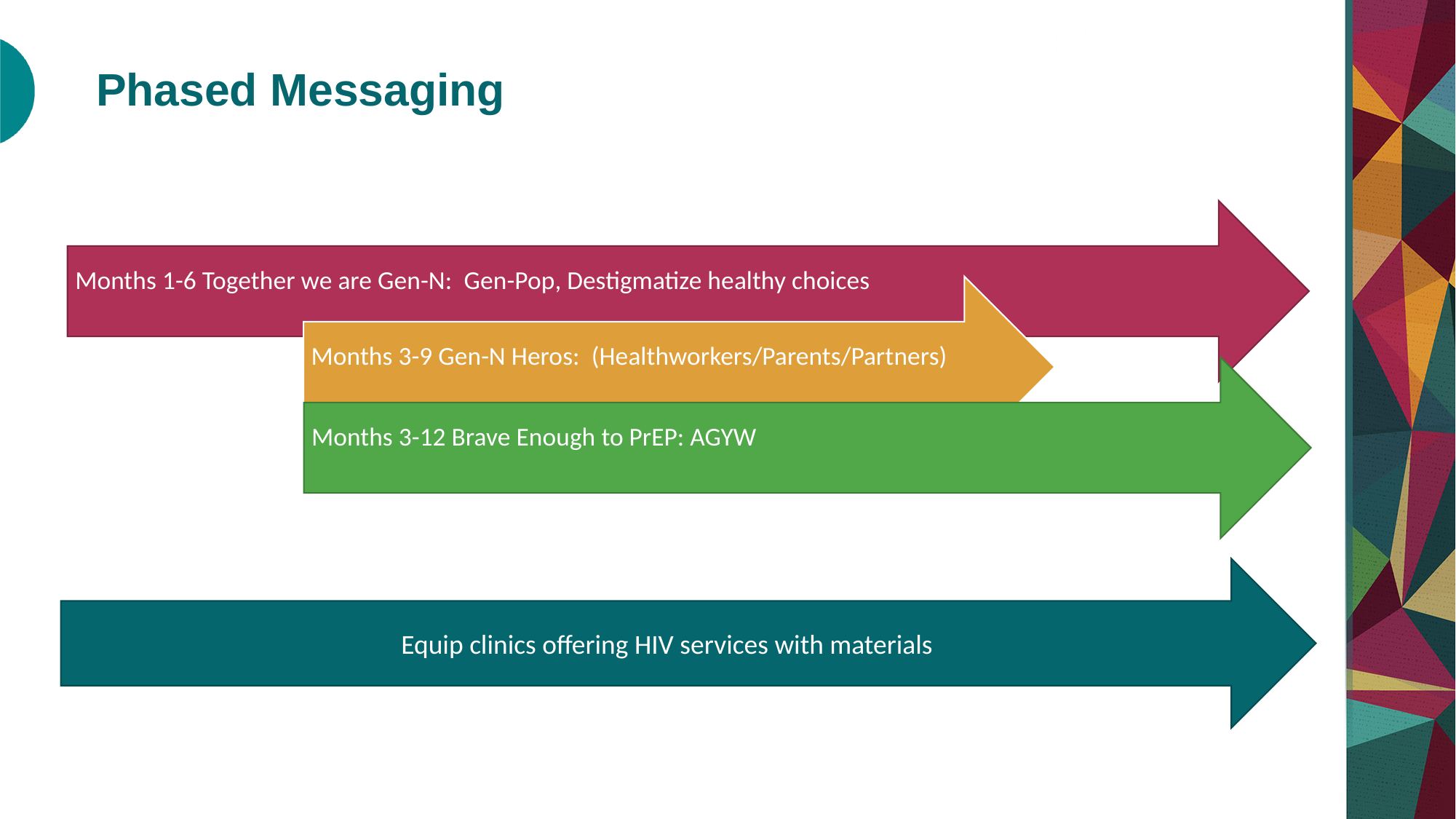

# Phased Messaging
Months 1-6 Together we are Gen-N:  Gen-Pop, Destigmatize healthy choices
Months 3-9 Gen-N Heros:  (Healthworkers/Parents/Partners)
Months 3-12 Brave Enough to PrEP: AGYW
Equip clinics offering HIV services with materials